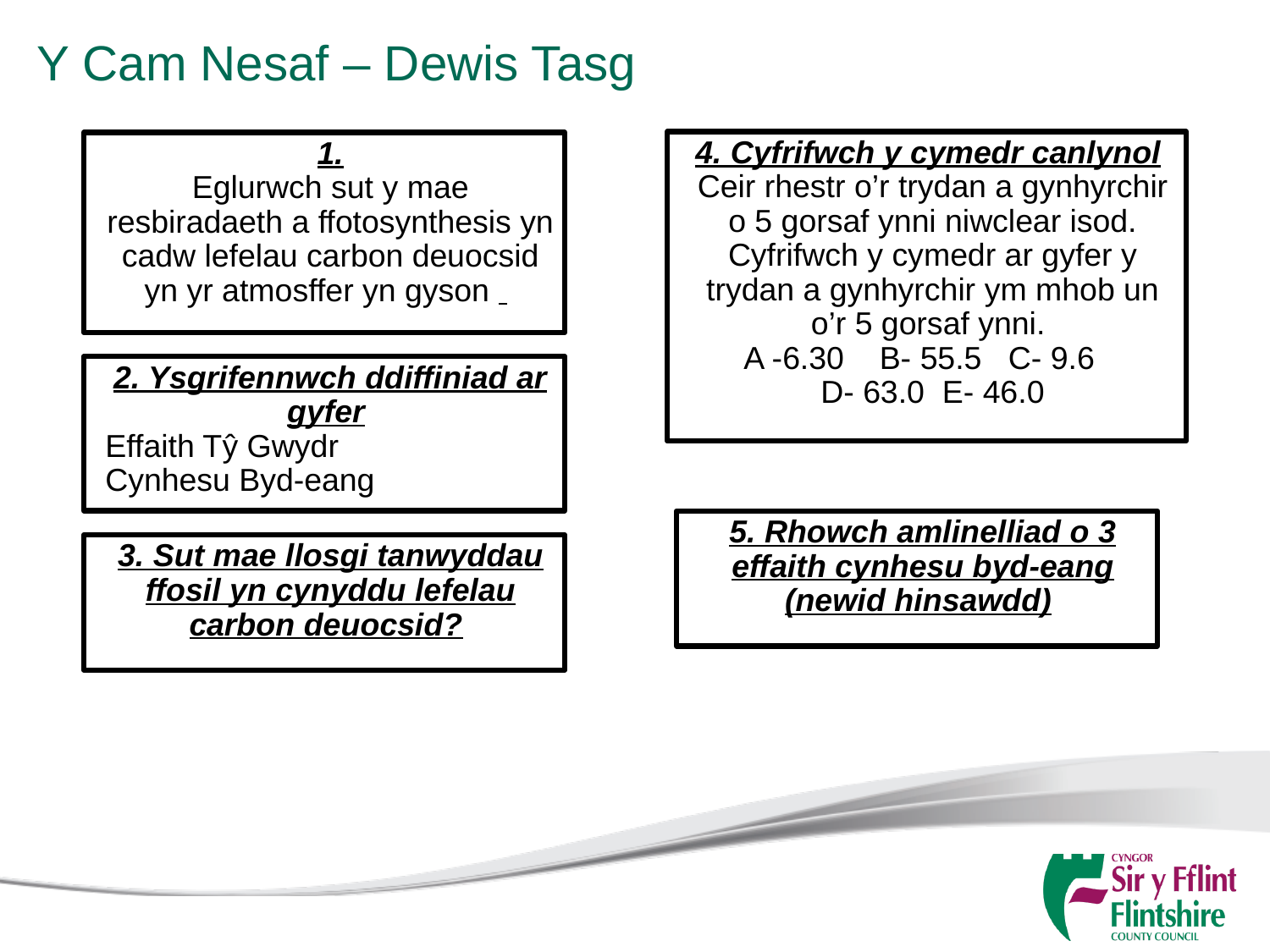

# Y Cam Nesaf – Dewis Tasg
4. Cyfrifwch y cymedr canlynol
Ceir rhestr o’r trydan a gynhyrchir o 5 gorsaf ynni niwclear isod. Cyfrifwch y cymedr ar gyfer y trydan a gynhyrchir ym mhob un o’r 5 gorsaf ynni.
A -6.30    B- 55.5   C- 9.6
D- 63.0  E- 46.0
1.
Eglurwch sut y mae resbiradaeth a ffotosynthesis yn cadw lefelau carbon deuocsid yn yr atmosffer yn gyson
2. Ysgrifennwch ddiffiniad ar gyfer
Effaith Tŷ Gwydr
Cynhesu Byd-eang
5. Rhowch amlinelliad o 3 effaith cynhesu byd-eang (newid hinsawdd)
3. Sut mae llosgi tanwyddau ffosil yn cynyddu lefelau carbon deuocsid?